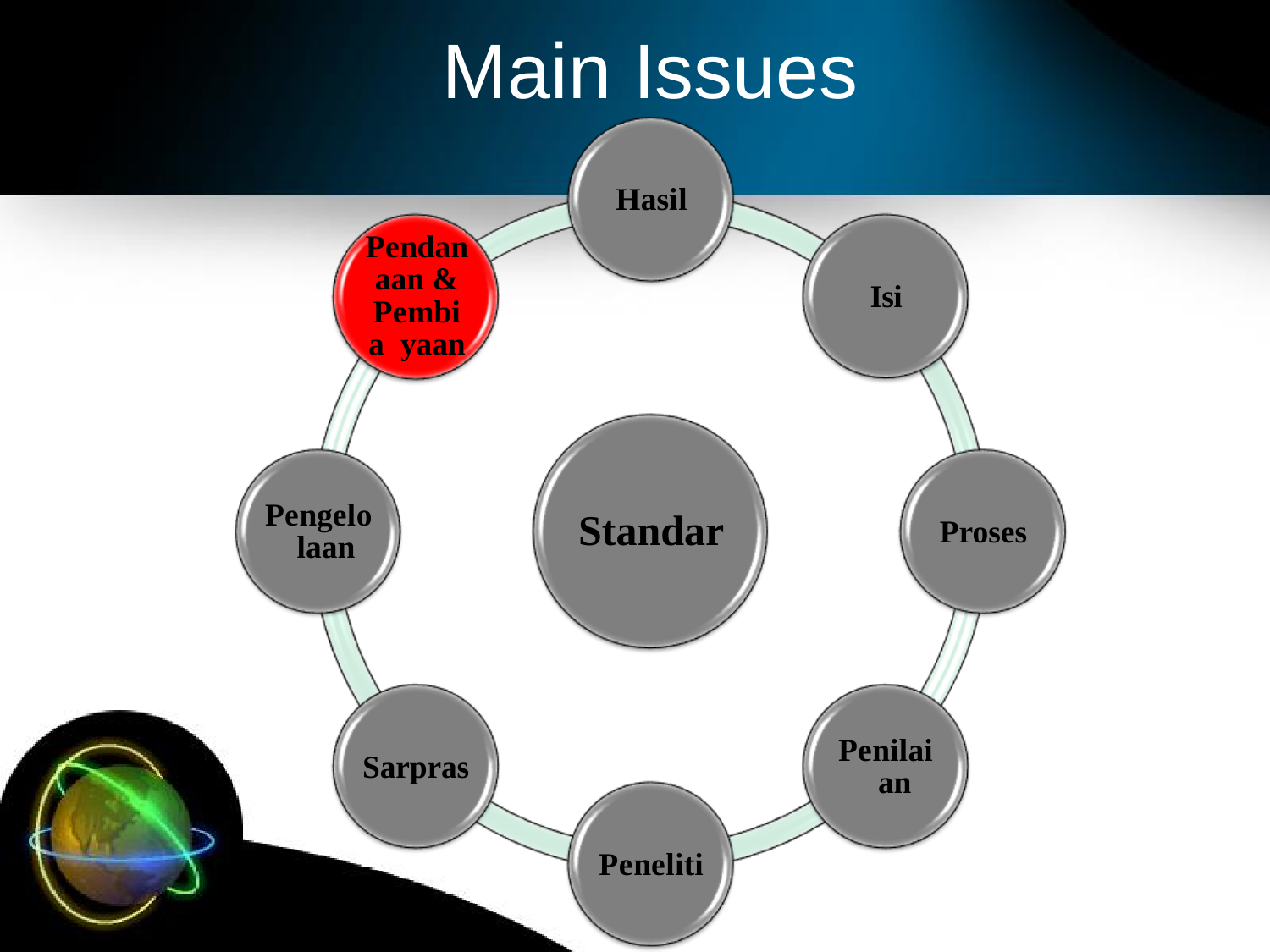

# Main Issues

Hasil
Pendan  aan &  Pembia  yaan

Isi

Pengelo  laan
Standar
Proses

Penilai  an
Sarpras

Peneliti